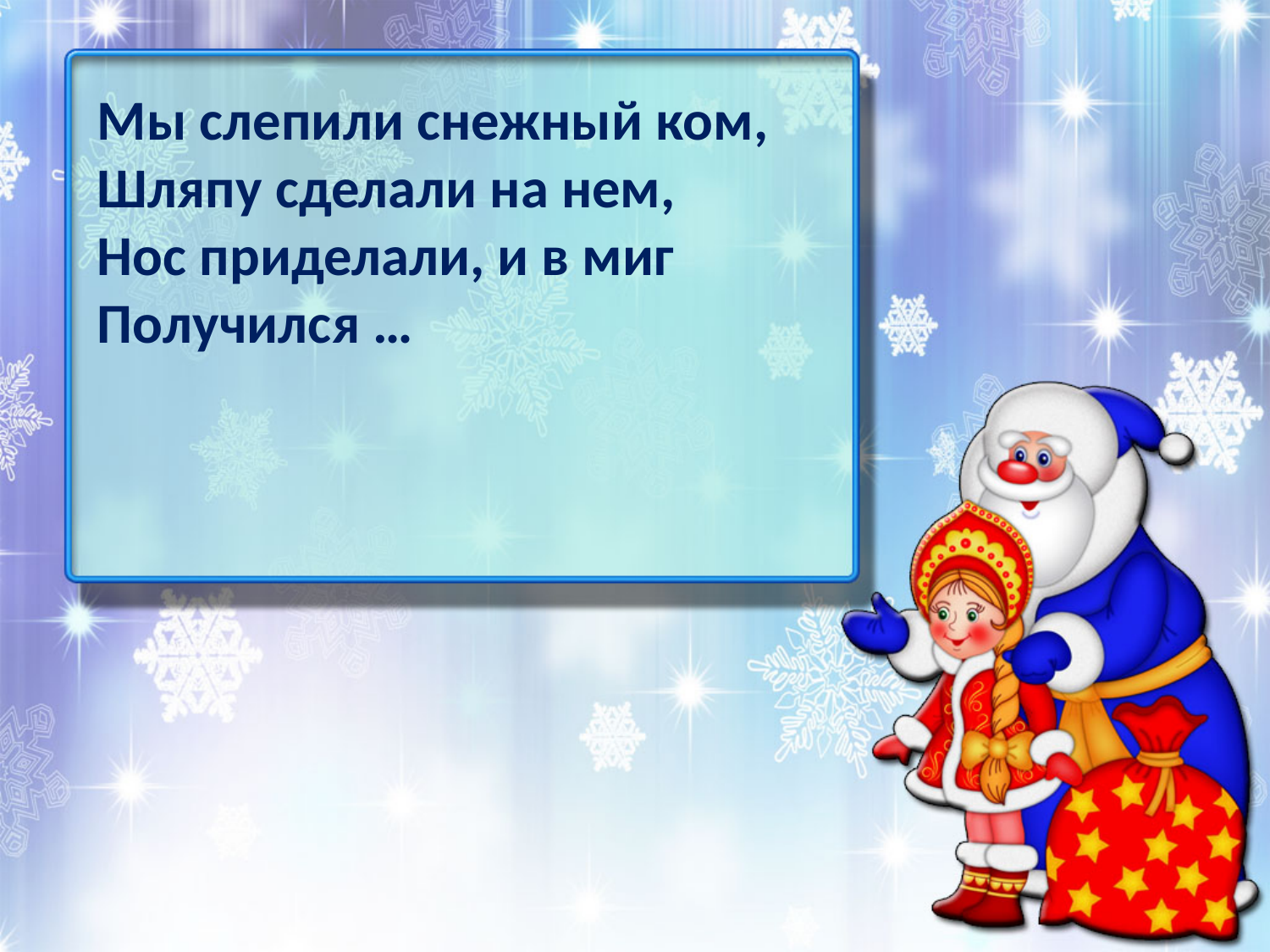

Мы слепили снежный ком,
Шляпу сделали на нем,
Нос приделали, и в миг
Получился …